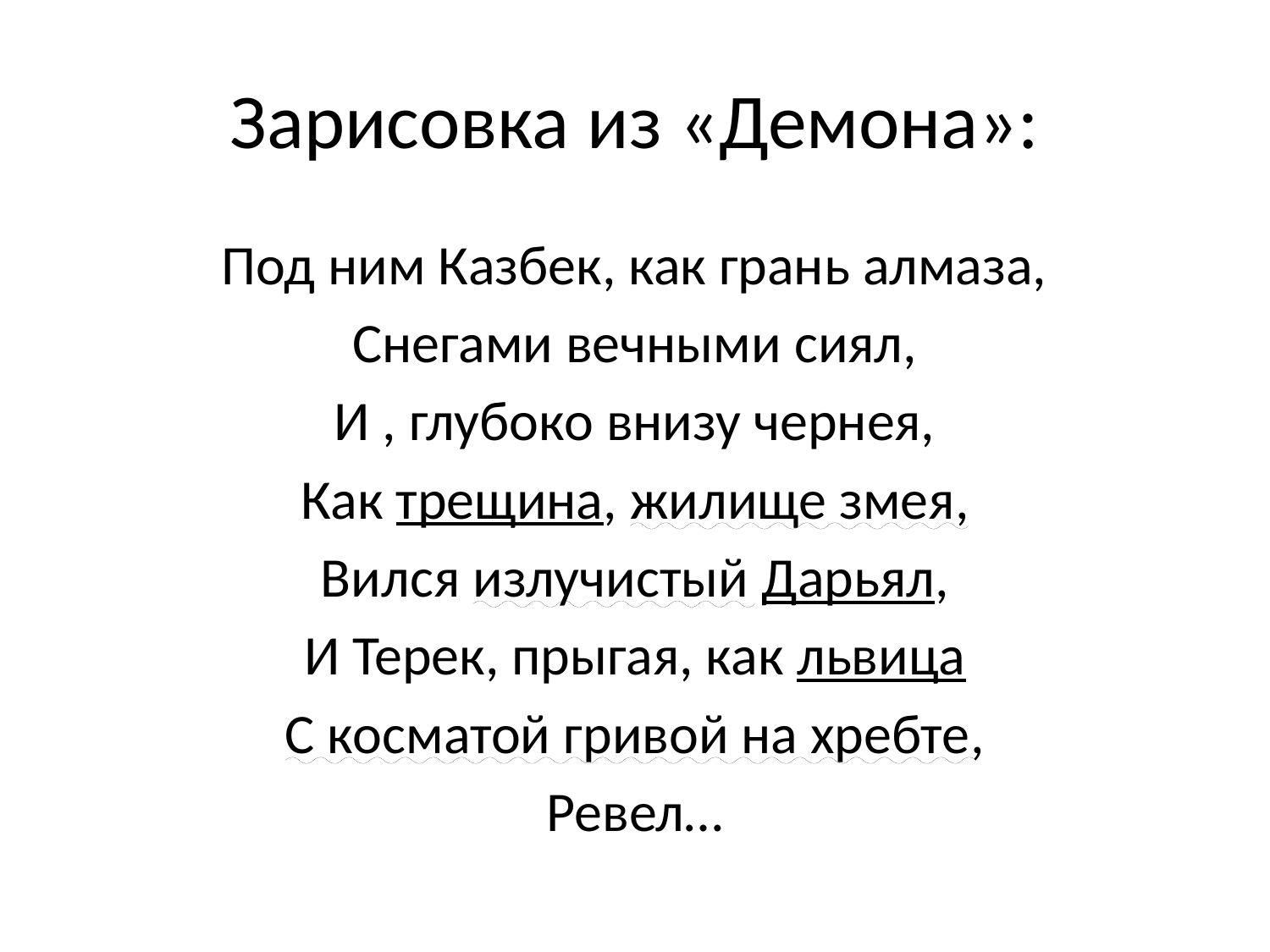

# Зарисовка из «Демона»:
Под ним Казбек, как грань алмаза,
Снегами вечными сиял,
И , глубоко внизу чернея,
Как трещина, жилище змея,
Вился излучистый Дарьял,
И Терек, прыгая, как львица
С косматой гривой на хребте,
Ревел…